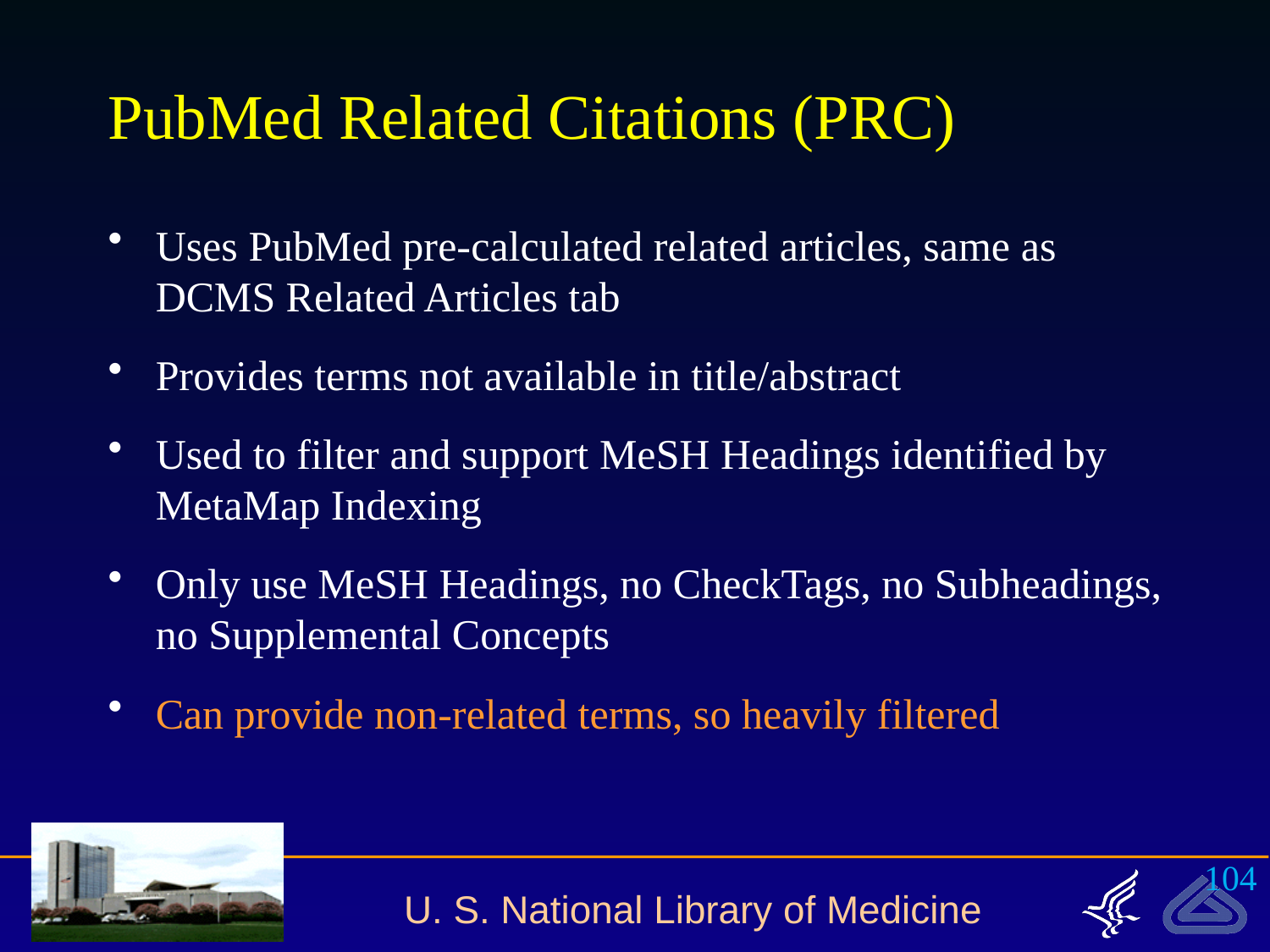

# PubMed Related Citations (PRC)
Uses PubMed pre-calculated related articles, same as DCMS Related Articles tab

Provides terms not available in title/abstract

Used to filter and support MeSH Headings identified by MetaMap Indexing

Only use MeSH Headings, no CheckTags, no Subheadings, no Supplemental Concepts

Can provide non-related terms, so heavily filtered
104